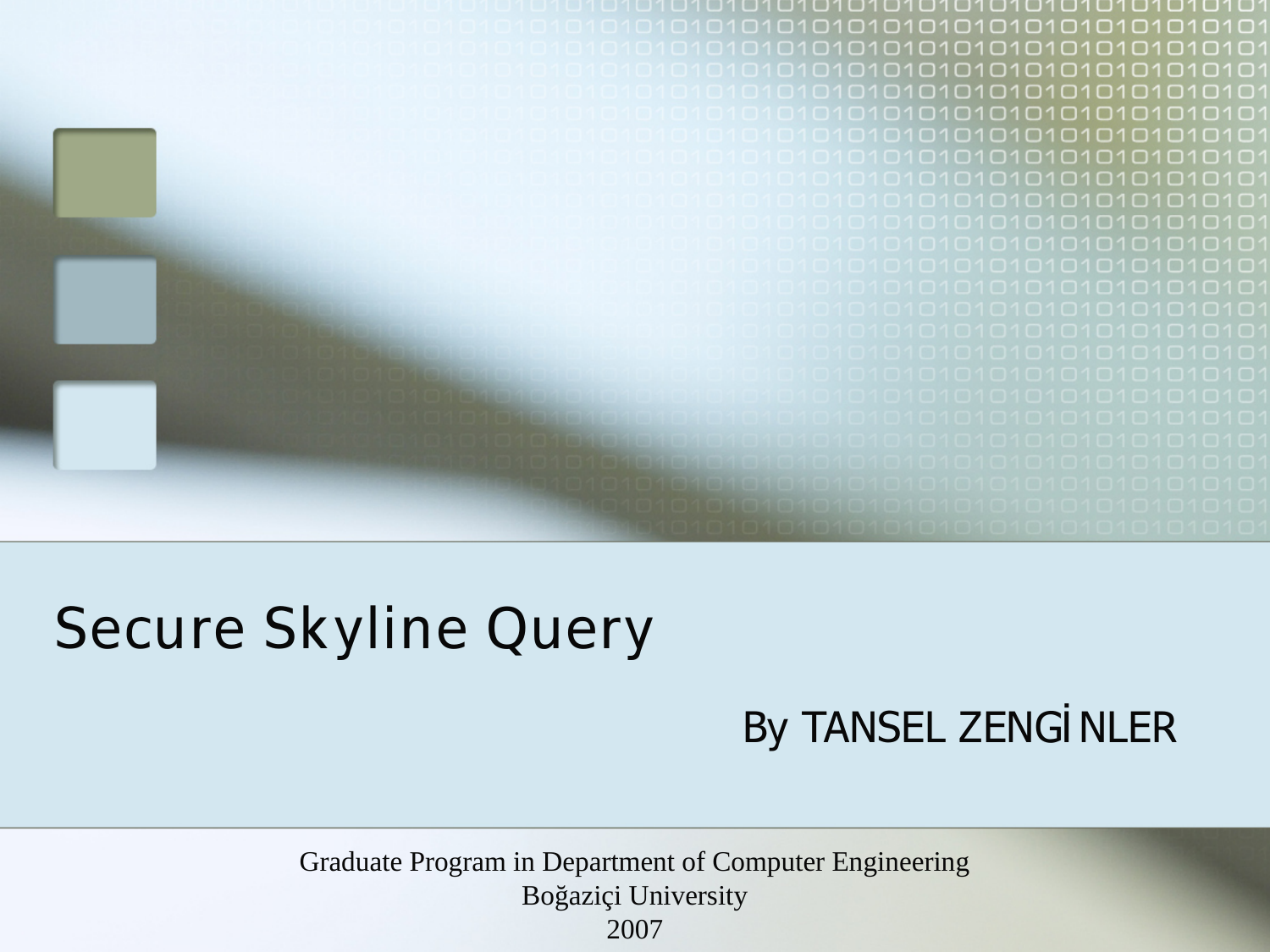

# Secure Skyline Query
By TANSEL ZENGİNLER
Graduate Program in Department of Computer Engineering
Boğaziçi University
2007